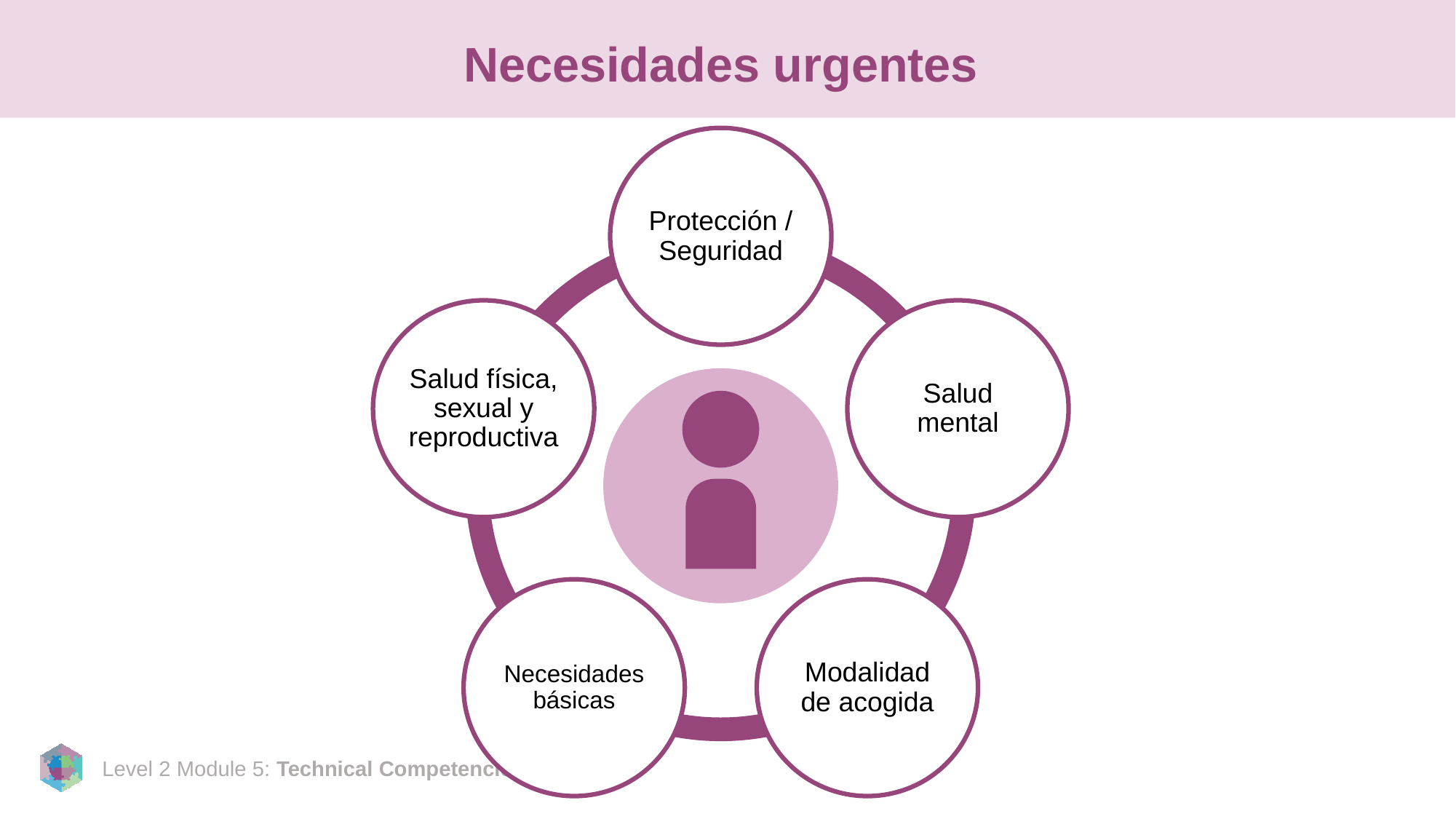

# Necesidades urgentes

Protección /
Seguridad
Salud mental
Modalidad de acogida
Necesidades básicas
Salud física, sexual y reproductiva